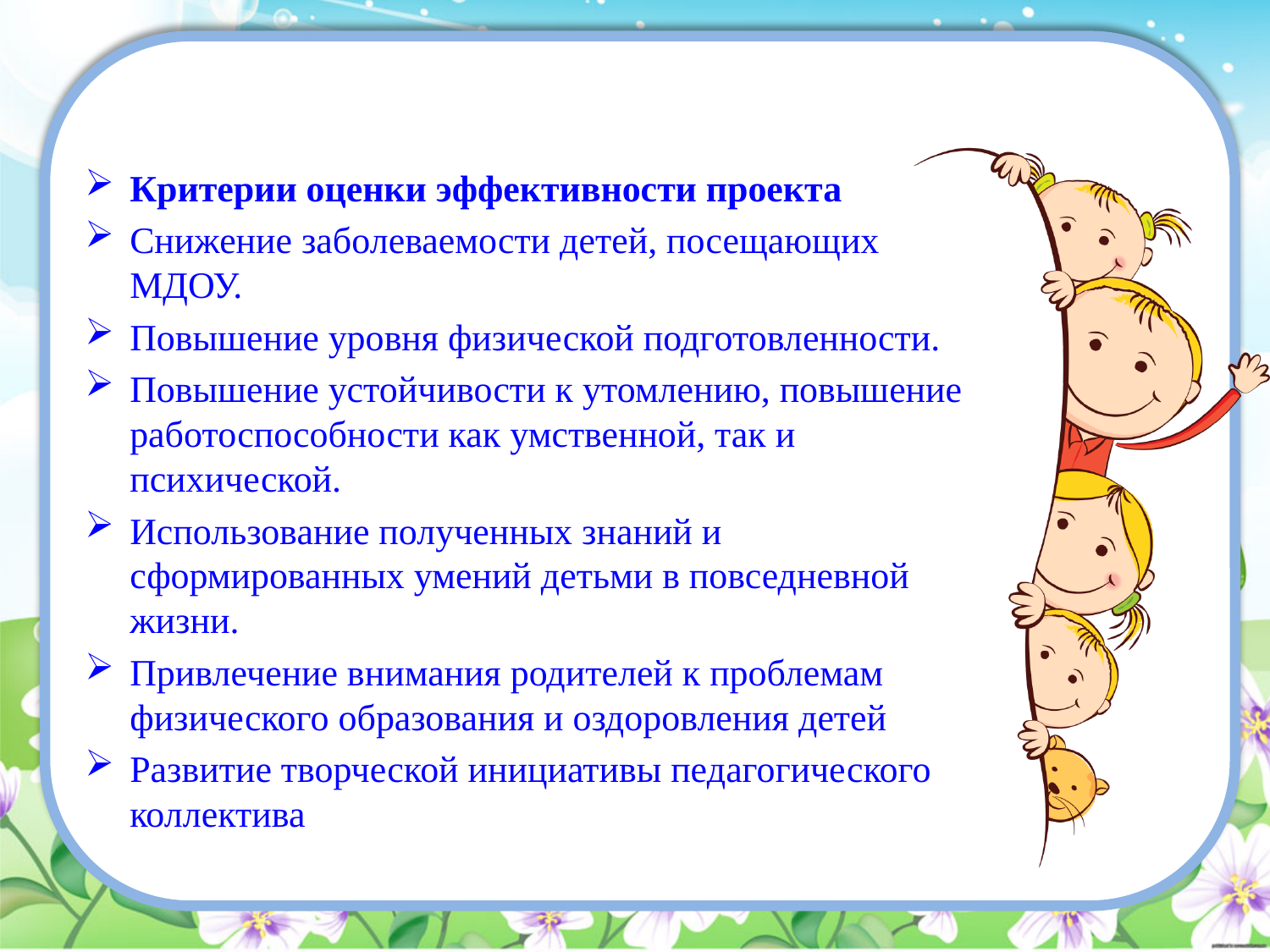

#
Критерии оценки эффективности проекта
Снижение заболеваемости детей, посещающих МДОУ.
Повышение уровня физической подготовленности.
Повышение устойчивости к утомлению, повышение работоспособности как умственной, так и психической.
Использование полученных знаний и сформированных умений детьми в повседневной жизни.
Привлечение внимания родителей к проблемам физического образования и оздоровления детей
Развитие творческой инициативы педагогического коллектива